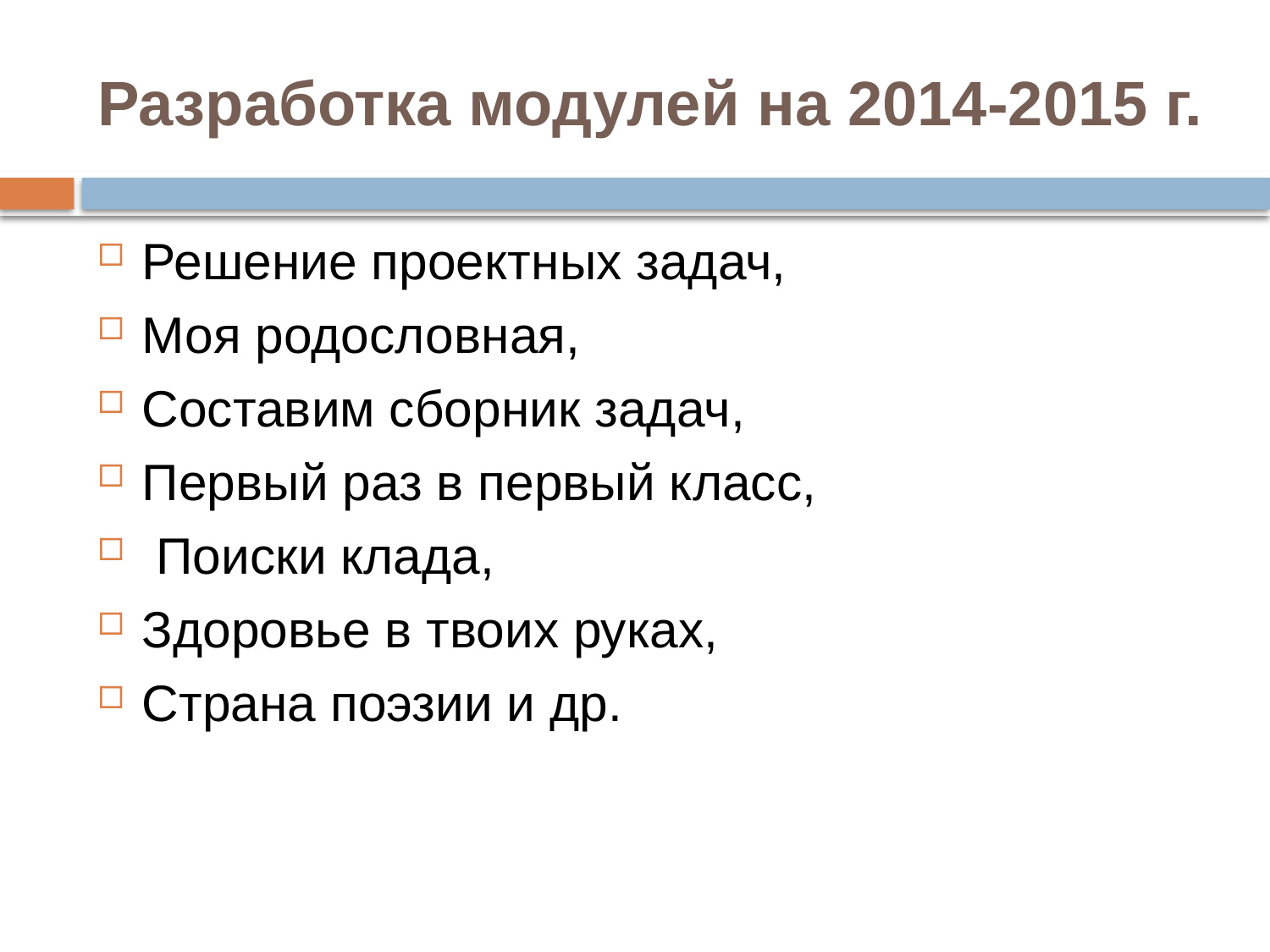

# Разработка модулей на 2014-2015 г.
Решение проектных задач,
Моя родословная,
Составим сборник задач,
Первый раз в первый класс,
 Поиски клада,
Здоровье в твоих руках,
Страна поэзии и др.